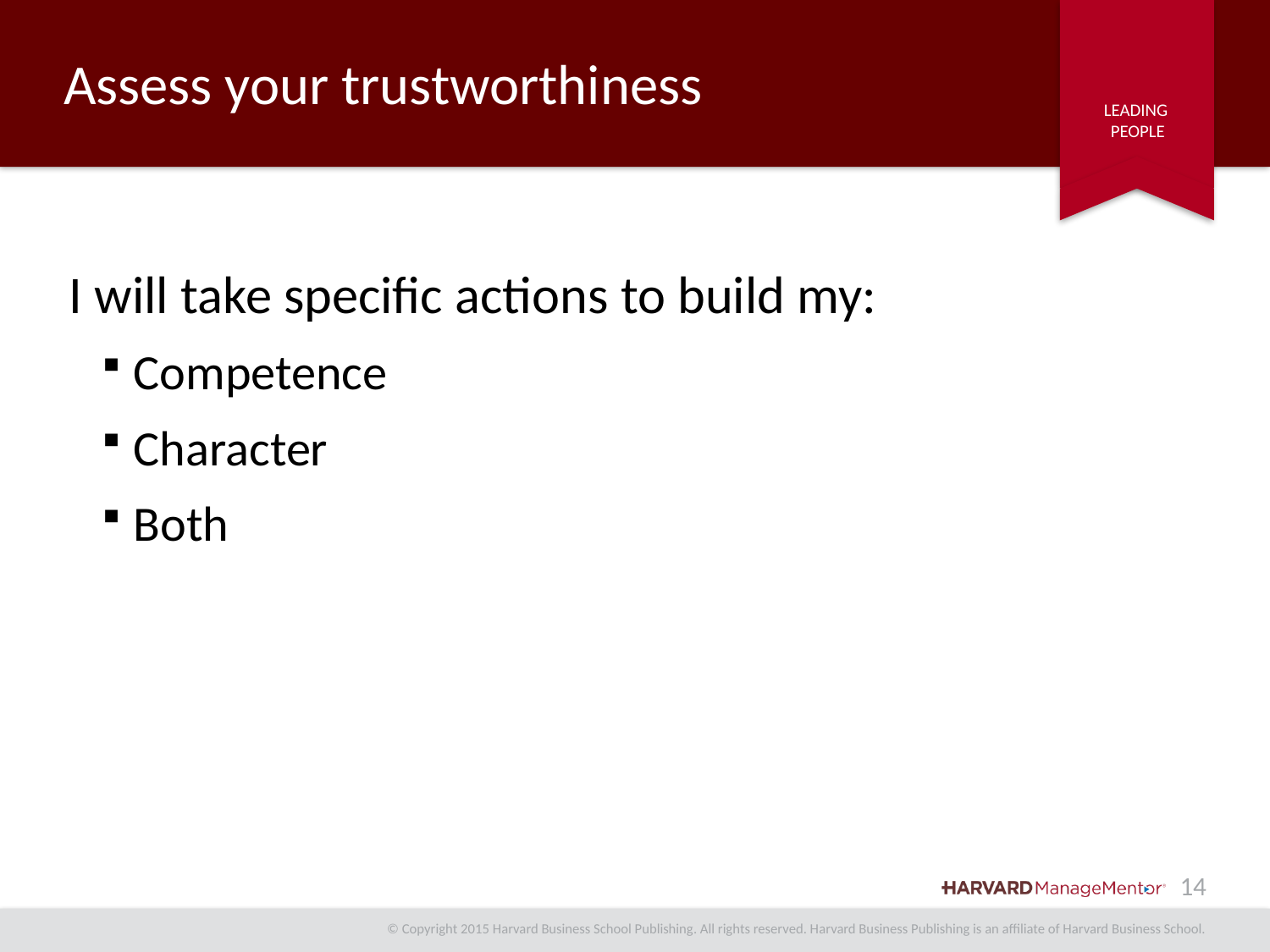

# Assess your trustworthiness
I will take specific actions to build my:
Competence
Character
Both